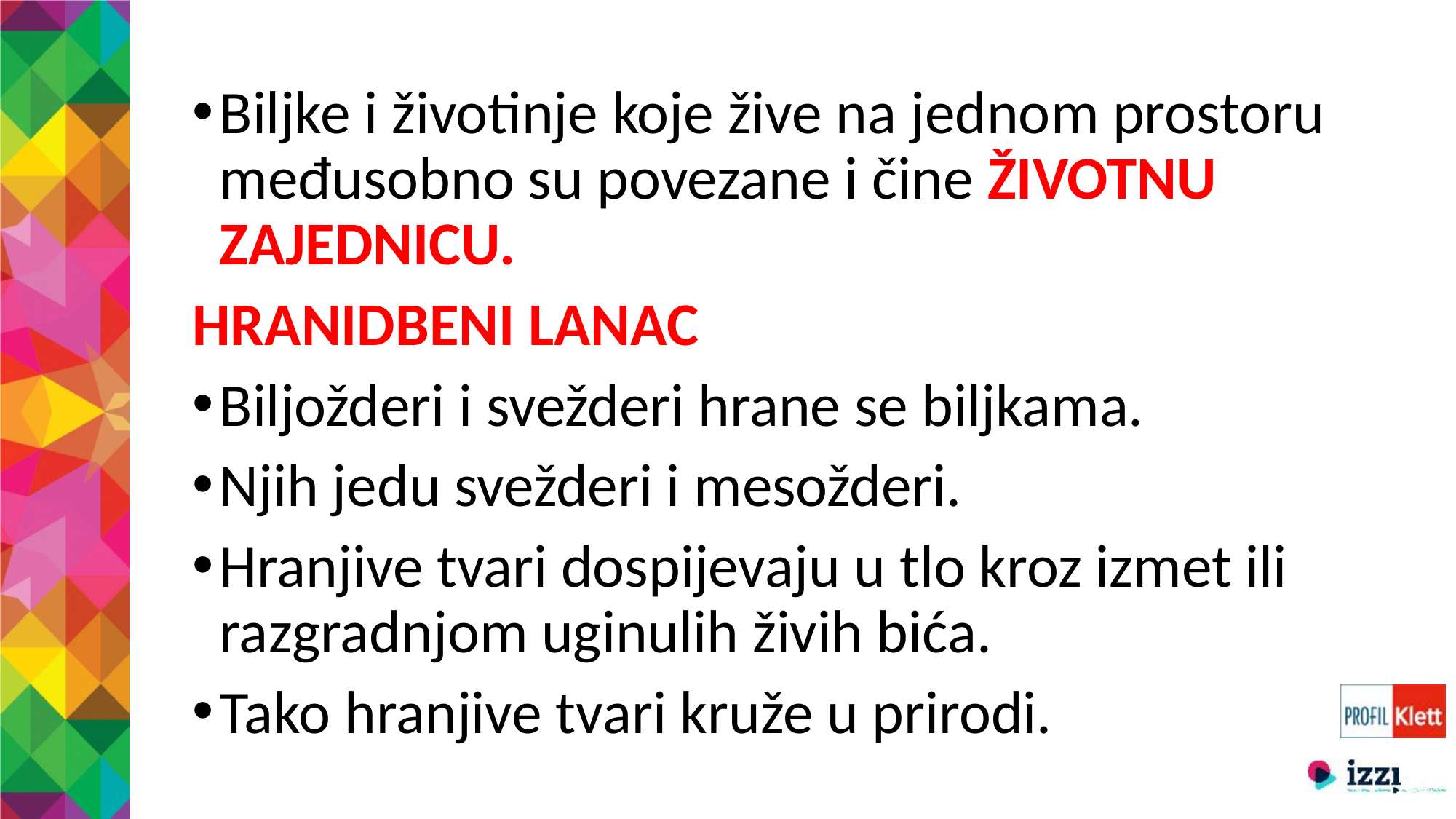

Biljke i životinje koje žive na jednom prostoru međusobno su povezane i čine ŽIVOTNU ZAJEDNICU.
HRANIDBENI LANAC
Biljožderi i svežderi hrane se biljkama.
Njih jedu svežderi i mesožderi.
Hranjive tvari dospijevaju u tlo kroz izmet ili razgradnjom uginulih živih bića.
Tako hranjive tvari kruže u prirodi.